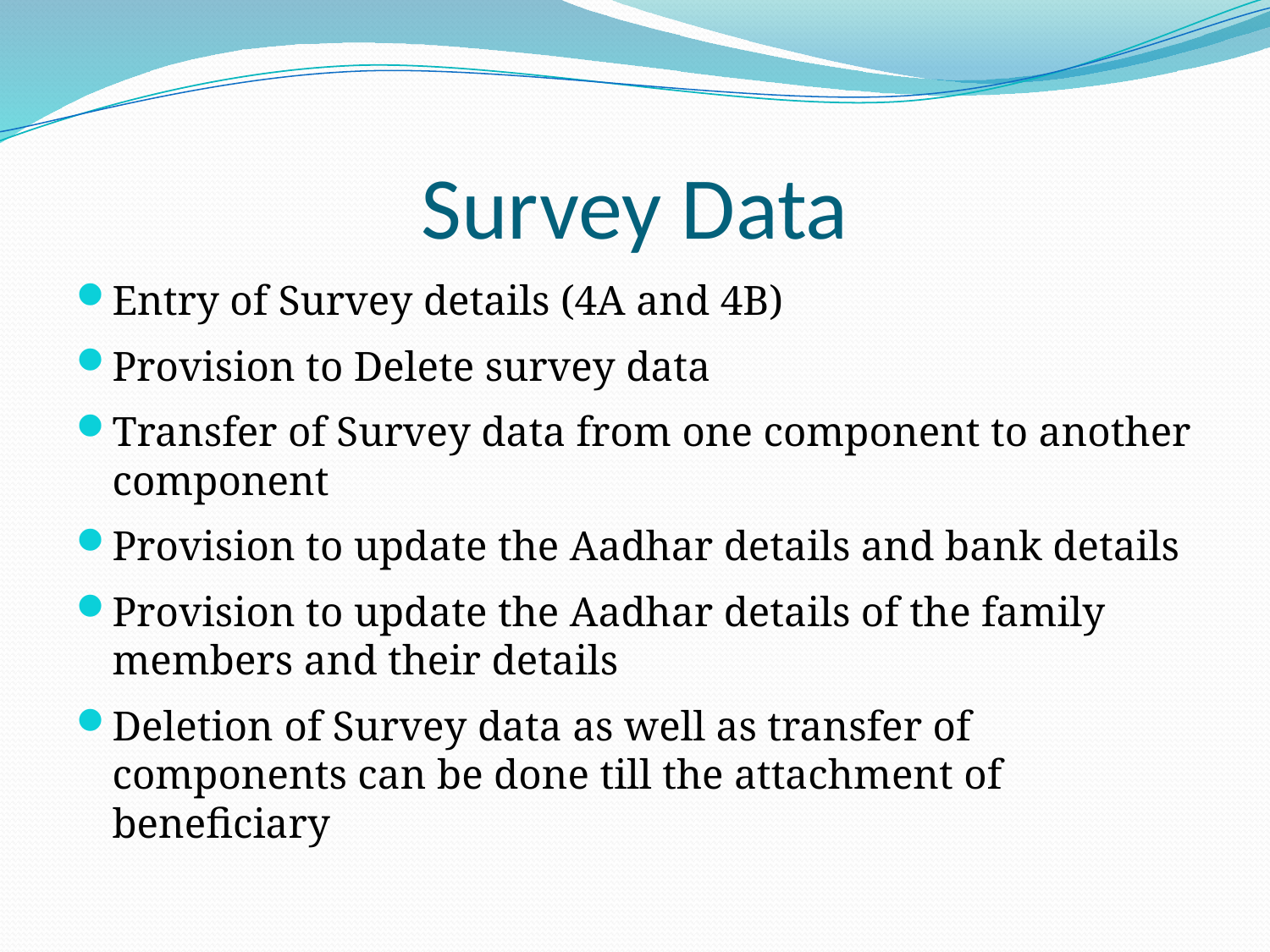

# Survey Data
Entry of Survey details (4A and 4B)
Provision to Delete survey data
Transfer of Survey data from one component to another component
Provision to update the Aadhar details and bank details
Provision to update the Aadhar details of the family members and their details
Deletion of Survey data as well as transfer of components can be done till the attachment of beneficiary